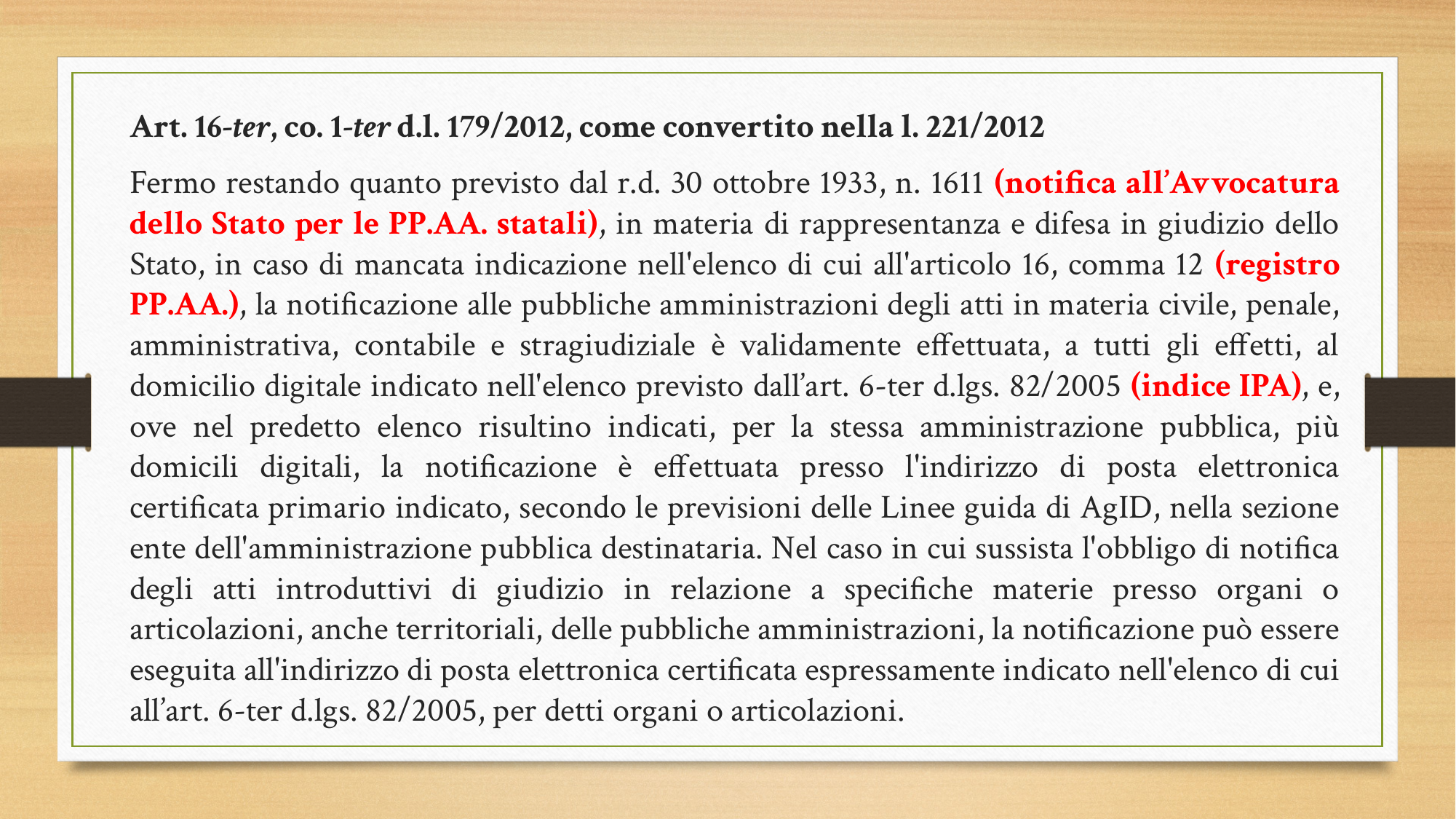

Art. 16-ter, co. 1-ter d.l. 179/2012, come convertito nella l. 221/2012
Fermo restando quanto previsto dal r.d. 30 ottobre 1933, n. 1611 (notifica all’Avvocatura dello Stato per le PP.AA. statali), in materia di rappresentanza e difesa in giudizio dello Stato, in caso di mancata indicazione nell'elenco di cui all'articolo 16, comma 12 (registro PP.AA.), la notificazione alle pubbliche amministrazioni degli atti in materia civile, penale, amministrativa, contabile e stragiudiziale è validamente effettuata, a tutti gli effetti, al domicilio digitale indicato nell'elenco previsto dall’art. 6-ter d.lgs. 82/2005 (indice IPA), e, ove nel predetto elenco risultino indicati, per la stessa amministrazione pubblica, più domicili digitali, la notificazione è effettuata presso l'indirizzo di posta elettronica certificata primario indicato, secondo le previsioni delle Linee guida di AgID, nella sezione ente dell'amministrazione pubblica destinataria. Nel caso in cui sussista l'obbligo di notifica degli atti introduttivi di giudizio in relazione a specifiche materie presso organi o articolazioni, anche territoriali, delle pubbliche amministrazioni, la notificazione può essere eseguita all'indirizzo di posta elettronica certificata espressamente indicato nell'elenco di cui all’art. 6-ter d.lgs. 82/2005, per detti organi o articolazioni.